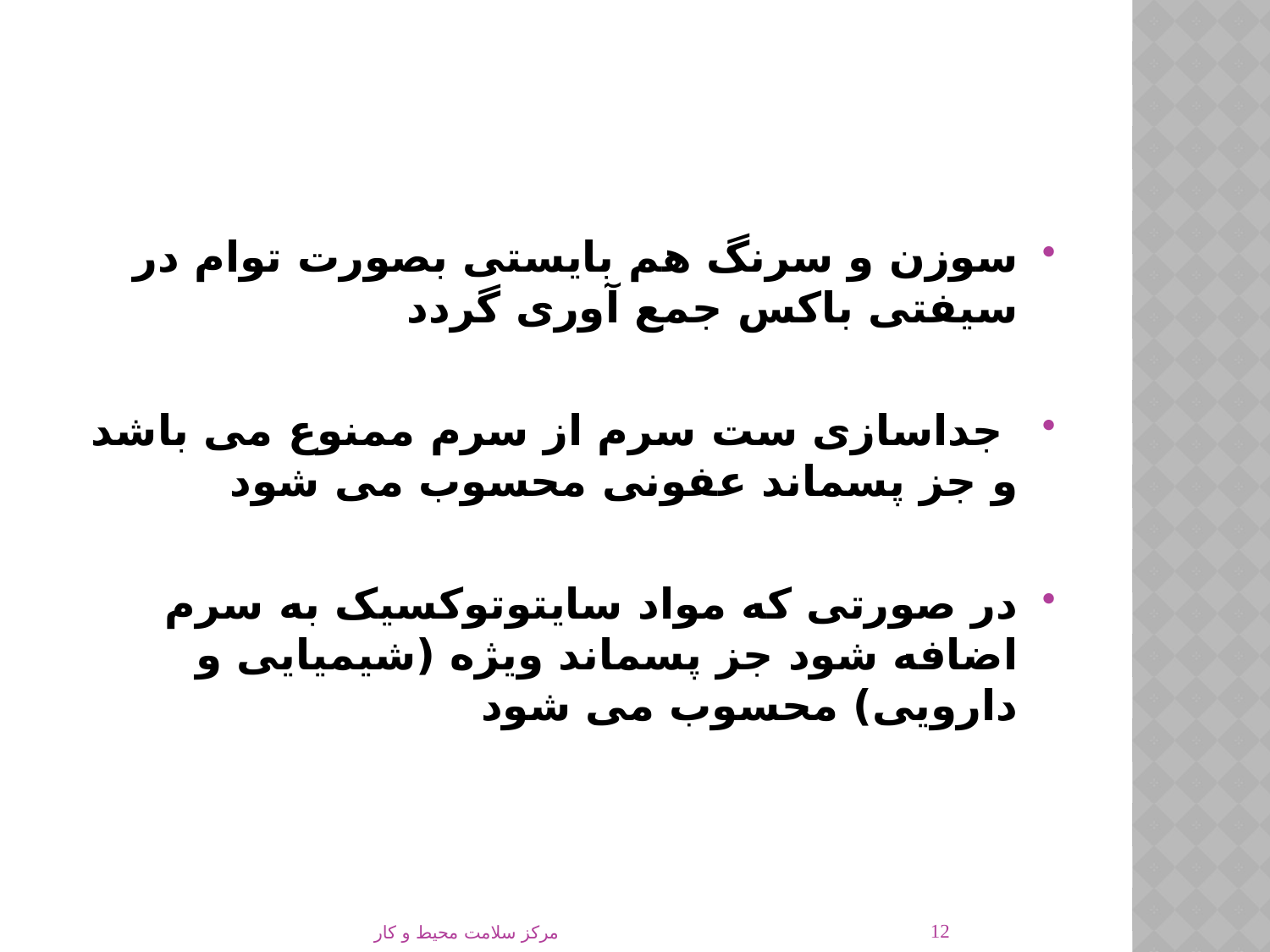

#
سوزن و سرنگ هم بایستی بصورت توام در سیفتی باکس جمع آوری گردد

 جداسازی ست سرم از سرم ممنوع می باشد و جز پسماند عفونی محسوب می شود

در صورتی که مواد سایتوتوکسیک به سرم اضافه شود جز پسماند ویژه (شیمیایی و دارویی) محسوب می شود

12
مركز سلامت محيط و كار